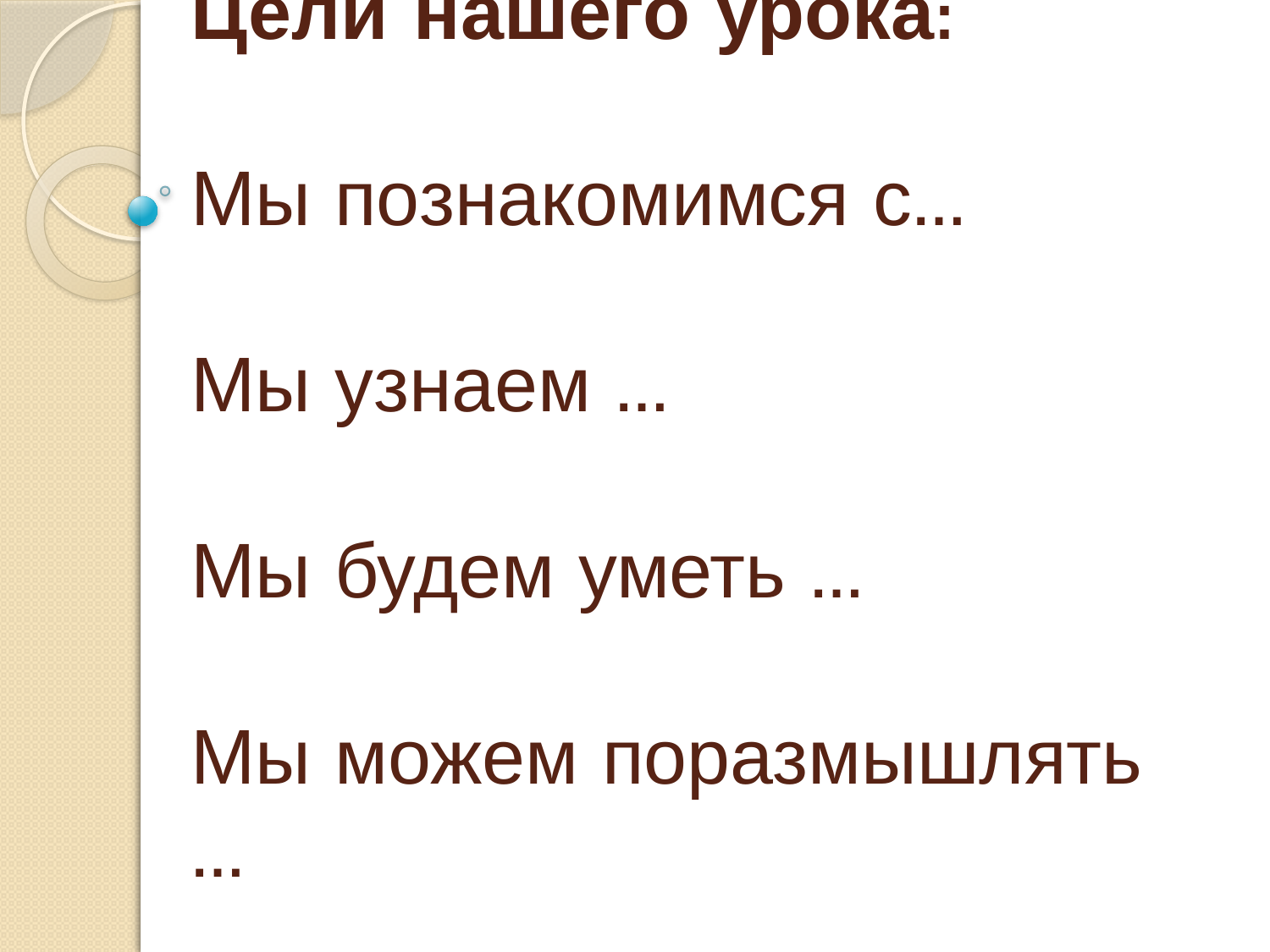

# Цели нашего урока: Мы познакомимся с… Мы узнаем … Мы будем уметь … Мы можем поразмышлять …